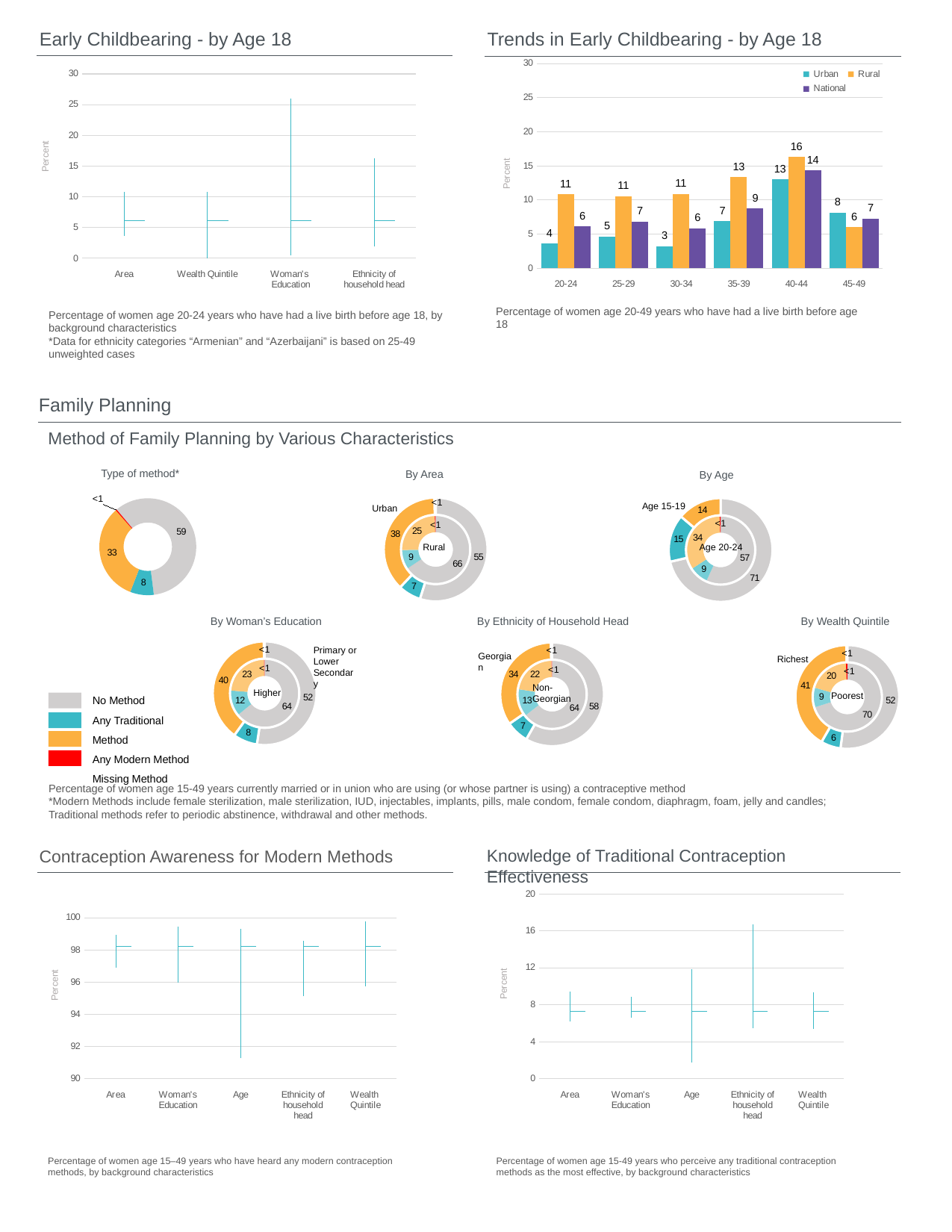

Trends in Early Childbearing - by Age 18
Early Childbearing - by Age 18

### Chart

| Category | Urban | Rural | National |
|---|---|---|---|
| 20-24 | 3.603097929608354 | 10.798047230537579 | 6.095445401930141 |
| 25-29 | 4.6487884305305816 | 10.530350417038026 | 6.808804549954579 |
| 30-34 | 3.210834026929395 | 10.887588468741802 | 5.837052911146055 |
| 35-39 | 6.89134215153366 | 13.325854644203433 | 8.76339651424795 |
| 40-44 | 13.035341962424775 | 16.337202416631502 | 14.310117509699376 |
| 45-49 | 8.146367181079771 | 5.977969580328575 | 7.25959513435435 |

[unsupported chart]

Percentage of women age 20-49 years who have had a live birth before age 18
Percentage of women age 20-24 years who have had a live birth before age 18, by background characteristics
*Data for ethnicity categories “Armenian” and “Azerbaijani” is based on 25-49 unweighted cases
Family Planning
Method of Family Planning by Various Characteristics

### Chart

| Category | Percentage |
|---|---|
| Any Traditional Method | 59.10978101756056 |
| Any Modern Method | 7.900227391348014 |
| Missing Method | 32.62809940799097 |
Type of method*
By Area
By Age

### Chart

| Category | 20-24 | 15-19 |
|---|---|---|
| No Method | 56.838907523491976 | 71.35524211099745 |
| Any Traditional Method | 8.941061668686029 | 14.79508976907426 |
| Any Modern Method | 33.804179608075636 | 13.849668119928287 |
| Missing Method | 0.41585119974631307 | 0.0 |
Age 15-19
Age 20-24

### Chart

| Category | Rural | Urban |
|---|---|---|
| No Method | 65.59049758081649 | 54.911603953221636 |
| Any Traditional Method | 9.173209127368581 | 7.075595936581943 |
| Any Modern Method | 24.854443855359484 | 37.66383613997 |
| Missing Method | 0.38184943645576236 | 0.34896397022677444 |
Urban
Rural
By Wealth Quintile
By Woman’s Education
By Ethnicity of Household Head

### Chart

| Category | Non-Georgian | Georgian |
|---|---|---|
| No Method | 64.29080047082887 | 58.30490182192803 |
| Any Traditional Method | 13.126275880026867 | 7.0883528670685685 |
| Any Modern Method | 22.29269001720296 | 34.233720863772845 |
| Missing Method | 0.29023363194131047 | 0.3730244472305616 |
Georgian
Non-Georgian
Primary or Lower Secondary
Higher

### Chart

| Category | Higher | Primary or Lower Secondary |
|---|---|---|
| No Method | 64.13435315392972 | 52.3934006399632 |
| Any Traditional Method | 12.154377953761726 | 7.555650478940914 |
| Any Modern Method | 23.413281631866386 | 39.801114375995844 |
| Missing Method | 0.29798726044223595 | 0.24983450510012695 |

### Chart

| Category | Poorest | Richest |
|---|---|---|
| No Method | 70.09324943371293 | 52.111607298844916 |
| Any Traditional Method | 9.346607810941123 | 6.172211936648958 |
| Any Modern Method | 19.920503194608727 | 41.43082560167391 |
| Missing Method | 0.6396395607373726 | 0.2853551628324533 |
Richest
Poorest
No Method
Any Traditional Method
Any Modern Method
Missing Method

Percentage of women age 15-49 years currently married or in union who are using (or whose partner is using) a contraceptive method
*Modern Methods include female sterilization, male sterilization, IUD, injectables, implants, pills, male condom, female condom, diaphragm, foam, jelly and candles;
Traditional methods refer to periodic abstinence, withdrawal and other methods.
Knowledge of Traditional Contraception Effectiveness
Contraception Awareness for Modern Methods

[unsupported chart]

[unsupported chart]

Percentage of women age 15–49 years who have heard any modern contraception methods, by background characteristics
Percentage of women age 15-49 years who perceive any traditional contraception methods as the most effective, by background characteristics